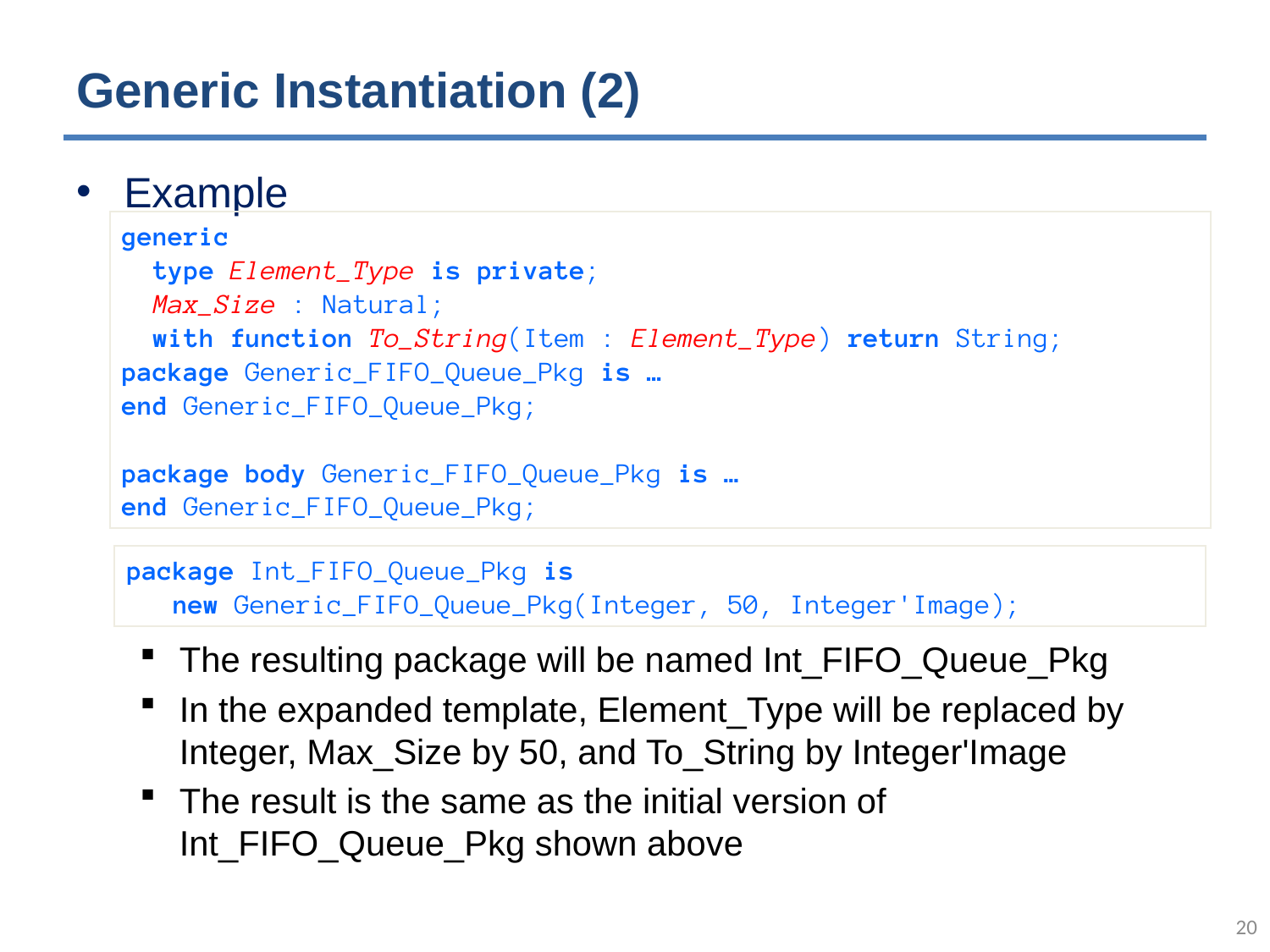

# Generic Instantiation (2)
Example

The resulting package will be named Int_FIFO_Queue_Pkg
In the expanded template, Element_Type will be replaced by Integer, Max_Size by 50, and To_String by Integer'Image
The result is the same as the initial version of Int_FIFO_Queue_Pkg shown above

generic
  type Element_Type is private;
  Max_Size : Natural;
  with function To_String(Item : Element_Type) return String;
package Generic_FIFO_Queue_Pkg is …
end Generic_FIFO_Queue_Pkg;

package body Generic_FIFO_Queue_Pkg is …
end Generic_FIFO_Queue_Pkg;
package Int_FIFO_Queue_Pkg is
   new Generic_FIFO_Queue_Pkg(Integer, 50, Integer'Image);
20